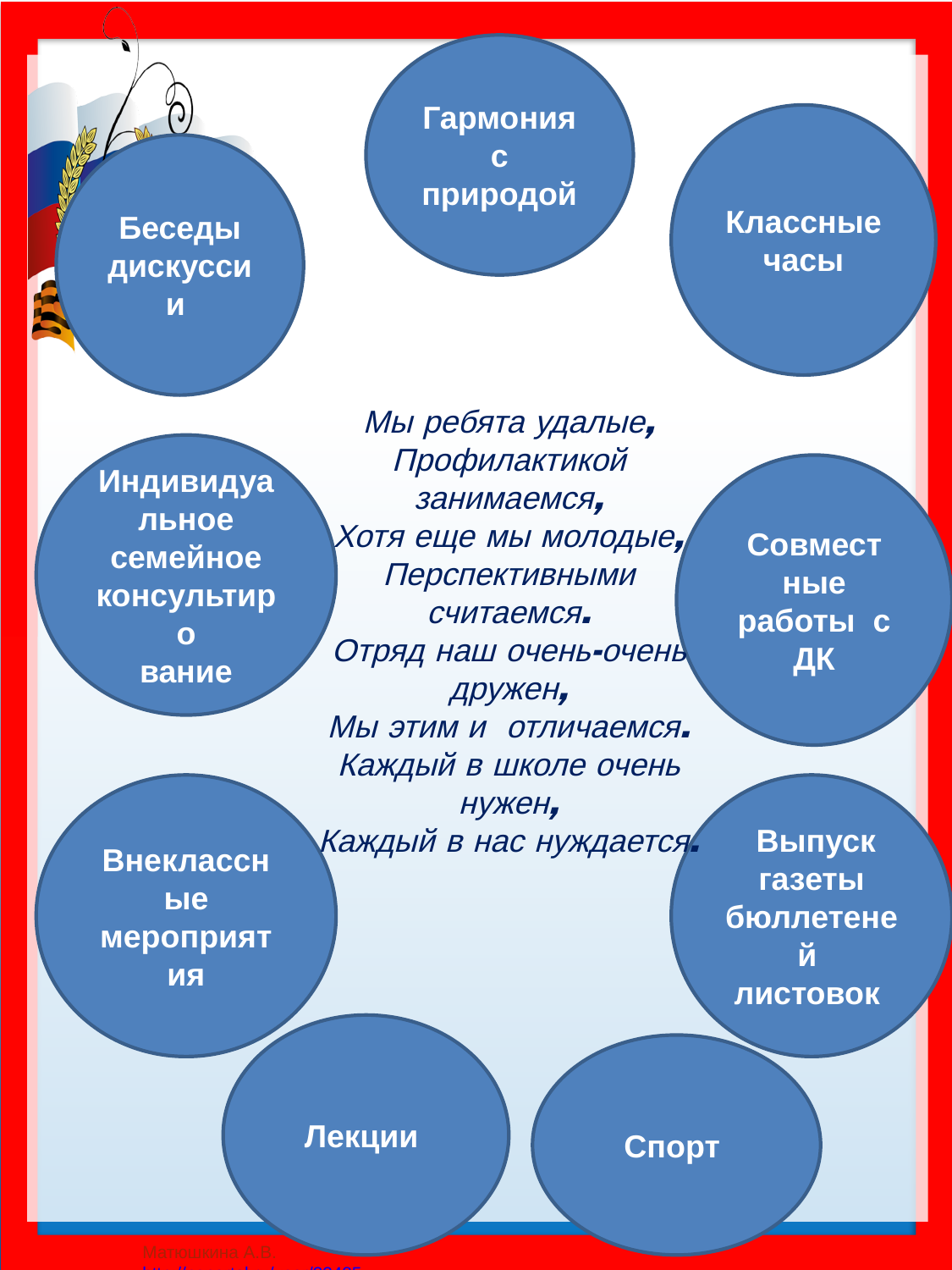

Гармония с природой
Классные часы
Беседы дискуссии
Мы ребята удалые,
Профилактикой занимаемся,
Хотя еще мы молодые,
Перспективными считаемся.
Отряд наш очень-очень дружен,
Мы этим и  отличаемся.
Каждый в школе очень нужен,
Каждый в нас нуждается.
Индивидуальное семейное консультиро
вание
Совмест
ные работы  с ДК
Внеклассные мероприятия
 Выпуск газеты бюллетеней  листовок
Лекции
Спорт